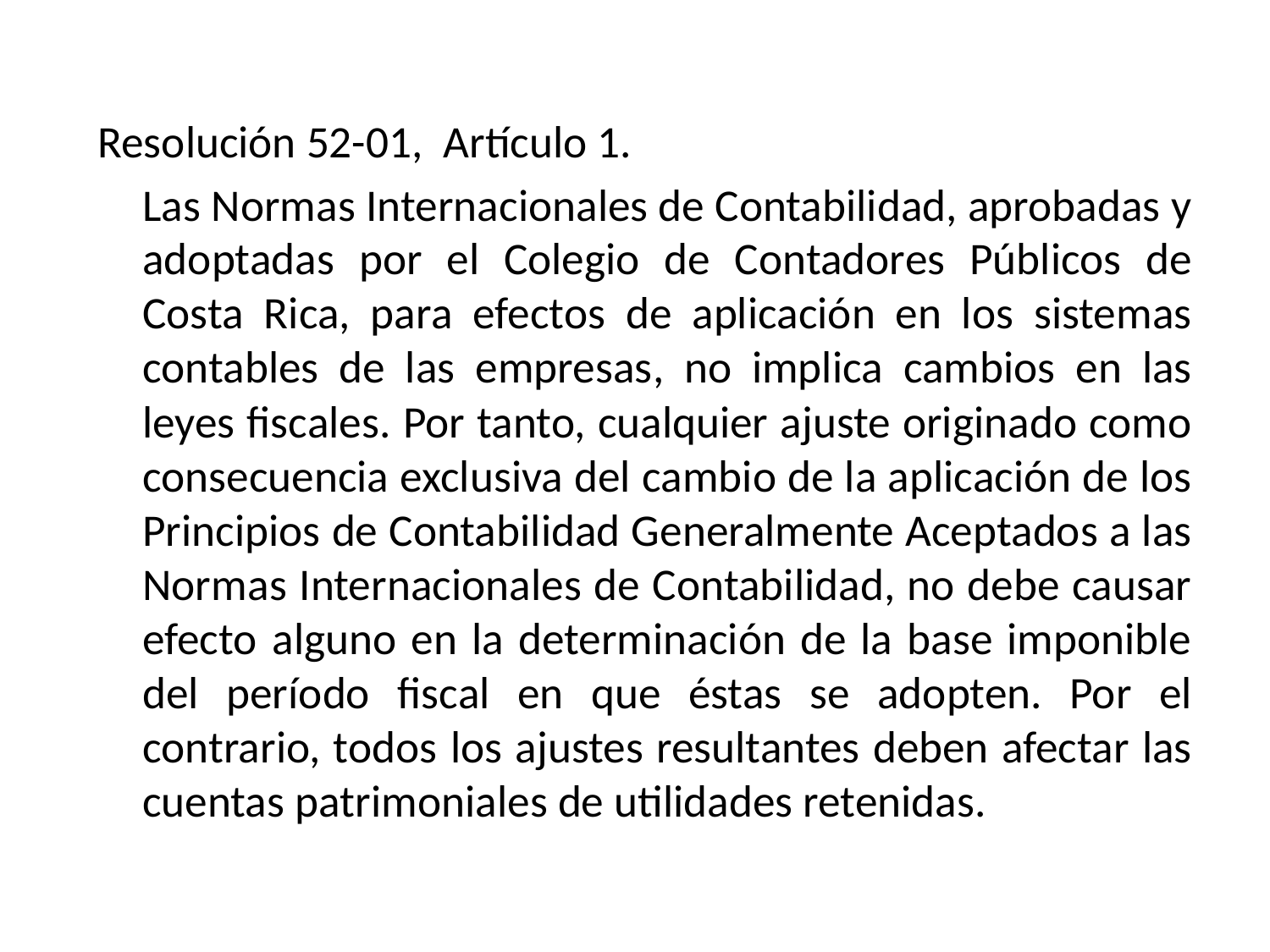

#
Resolución 52-01,  Artículo 1.
	Las Normas Internacionales de Contabilidad, aprobadas y adoptadas por el Colegio de Contadores Públicos de Costa Rica, para efectos de aplicación en los sistemas contables de las empresas, no implica cambios en las leyes fiscales. Por tanto, cualquier ajuste originado como consecuencia exclusiva del cambio de la aplicación de los Principios de Contabilidad Generalmente Aceptados a las Normas Internacionales de Contabilidad, no debe causar efecto alguno en la determinación de la base imponible del período fiscal en que éstas se adopten. Por el contrario, todos los ajustes resultantes deben afectar las cuentas patrimoniales de utilidades retenidas.